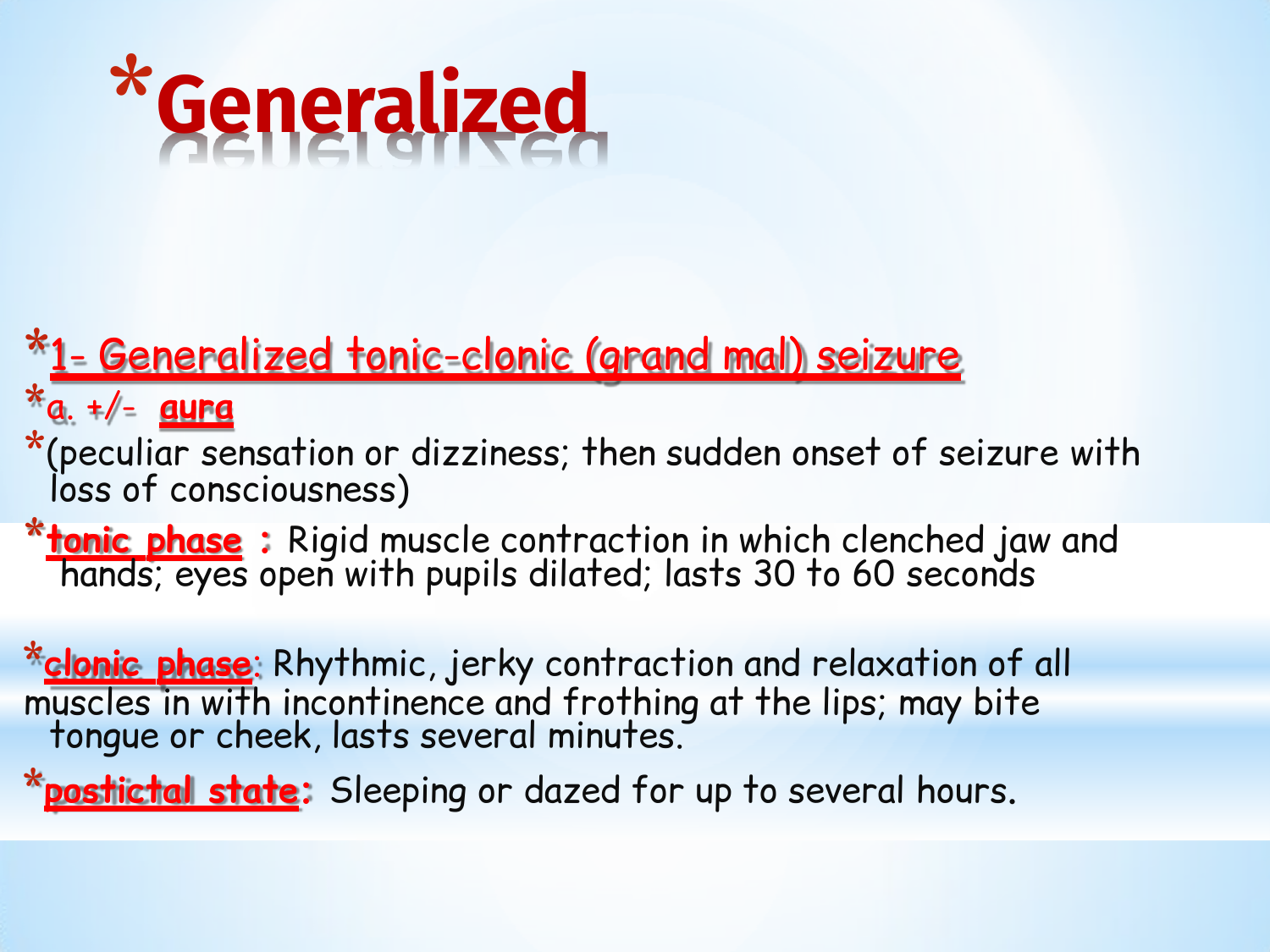

# *Generalized

*1- Generalized tonic-clonic (grand mal) seizure
*a. +/-	aura
*(peculiar sensation or dizziness; then sudden onset of seizure with
loss of consciousness)
*tonic phase : Rigid muscle contraction in which clenched jaw and  hands; eyes open with pupils dilated; lasts 30 to 60 seconds
*clonic phase: Rhythmic, jerky contraction and relaxation of all
muscles in with incontinence and frothing at the lips; may bite  tongue or cheek, lasts several minutes.
*postictal state: Sleeping or dazed for up to several hours.